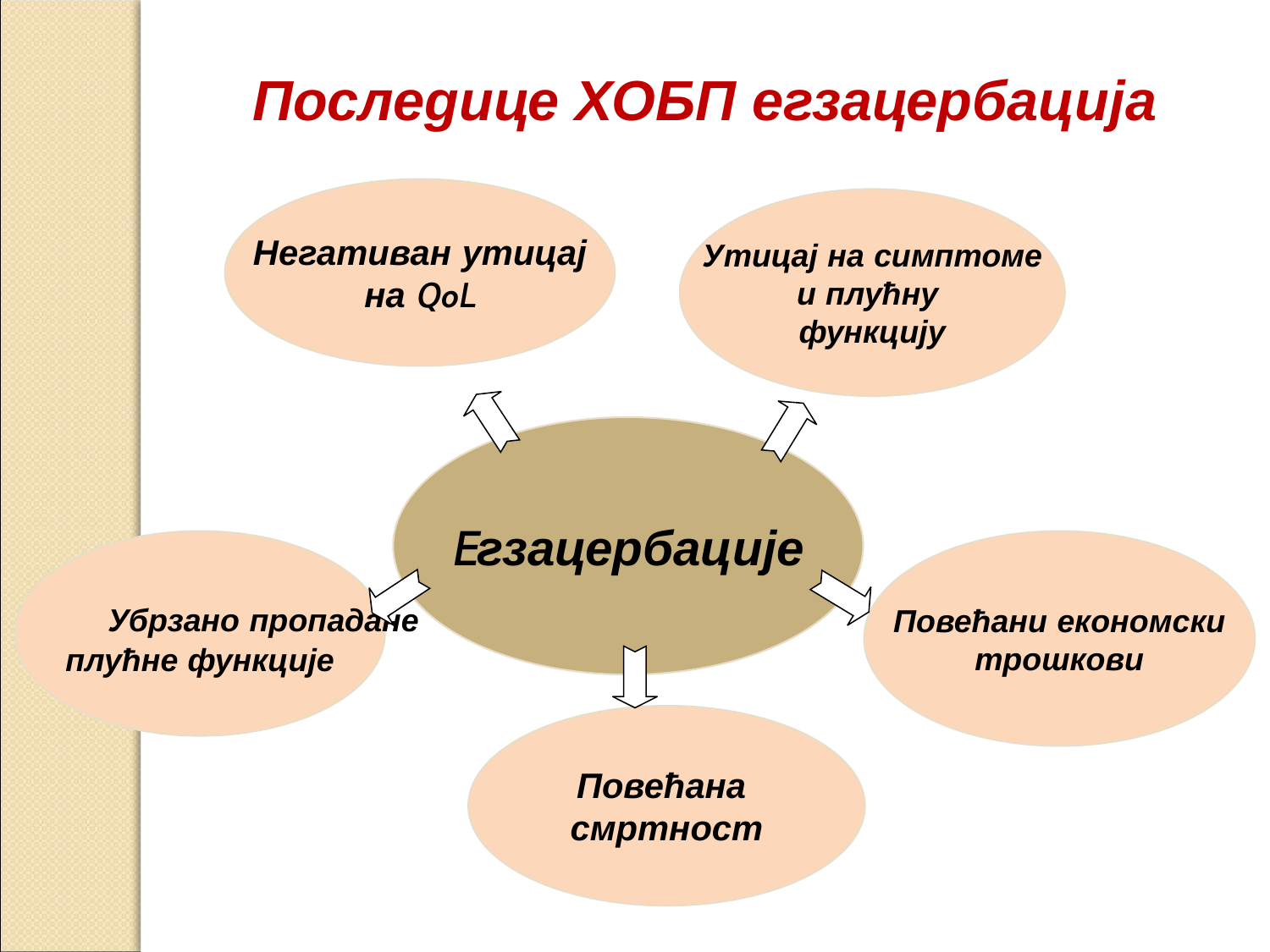

Последице ХОБП егзацербација
Негативан утицај
на QoL
Утицај на симптоме
и плућну
функцију

Eгзацербације
	Убрзано пропадане
плућне функције
Повећани економски
трошкови

Повећана
смртност